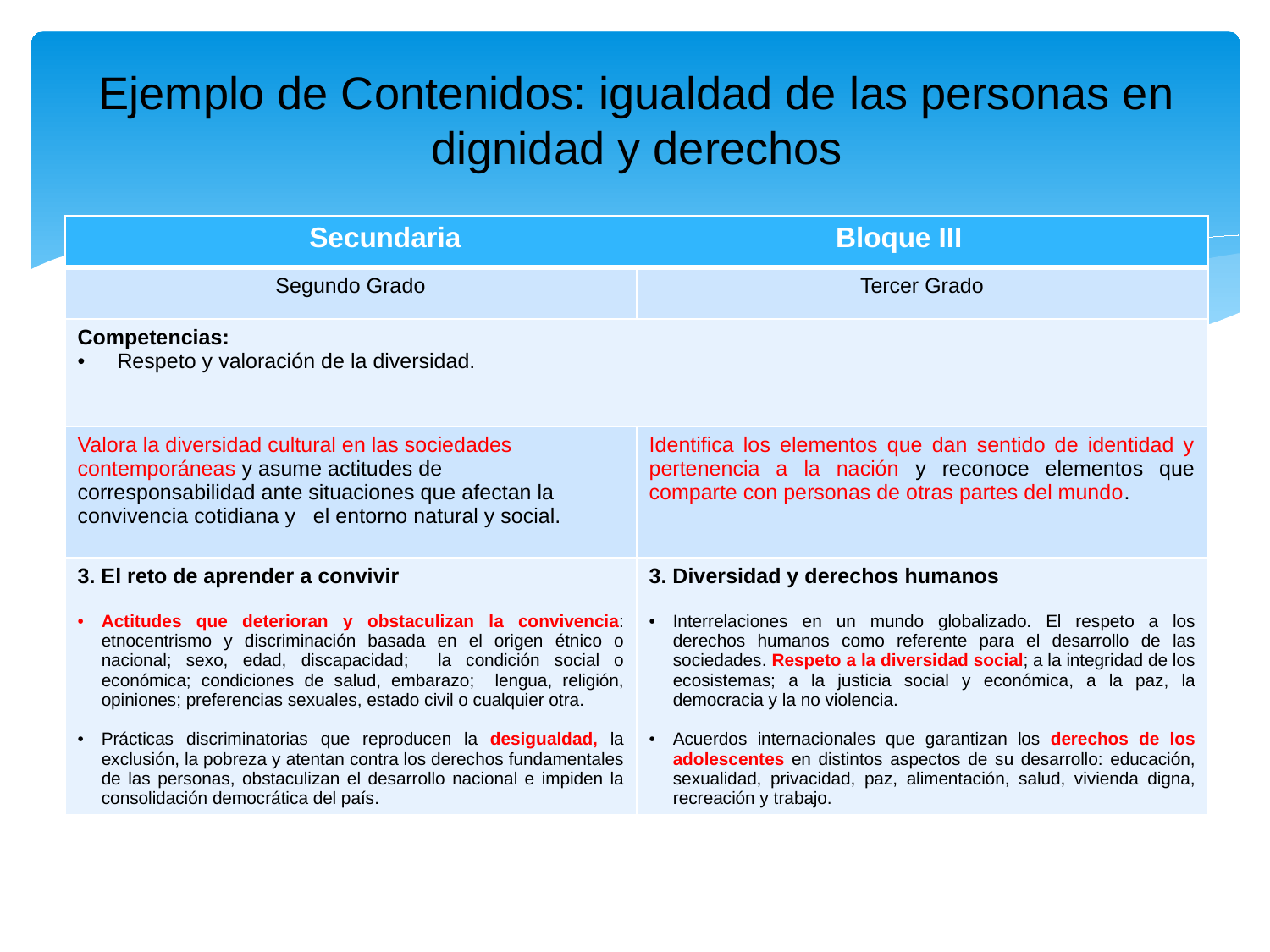

# Ejemplo de Contenidos: igualdad de las personas en dignidad y derechos
| Secundaria Bloque III |  |
| --- | --- |
| Segundo Grado | Tercer Grado |
| Competencias: Respeto y valoración de la diversidad. |  |
| Valora la diversidad cultural en las sociedades contemporáneas y asume actitudes de corresponsabilidad ante situaciones que afectan la convivencia cotidiana y el entorno natural y social. | Identifica los elementos que dan sentido de identidad y pertenencia a la nación y reconoce elementos que comparte con personas de otras partes del mundo. |
| 3. El reto de aprender a convivir Actitudes que deterioran y obstaculizan la convivencia: etnocentrismo y discriminación basada en el origen étnico o nacional; sexo, edad, discapacidad; la condición social o económica; condiciones de salud, embarazo; lengua, religión, opiniones; preferencias sexuales, estado civil o cualquier otra. Prácticas discriminatorias que reproducen la desigualdad, la exclusión, la pobreza y atentan contra los derechos fundamentales de las personas, obstaculizan el desarrollo nacional e impiden la consolidación democrática del país. | 3. Diversidad y derechos humanos Interrelaciones en un mundo globalizado. El respeto a los derechos humanos como referente para el desarrollo de las sociedades. Respeto a la diversidad social; a la integridad de los ecosistemas; a la justicia social y económica, a la paz, la democracia y la no violencia. Acuerdos internacionales que garantizan los derechos de los adolescentes en distintos aspectos de su desarrollo: educación, sexualidad, privacidad, paz, alimentación, salud, vivienda digna, recreación y trabajo. |